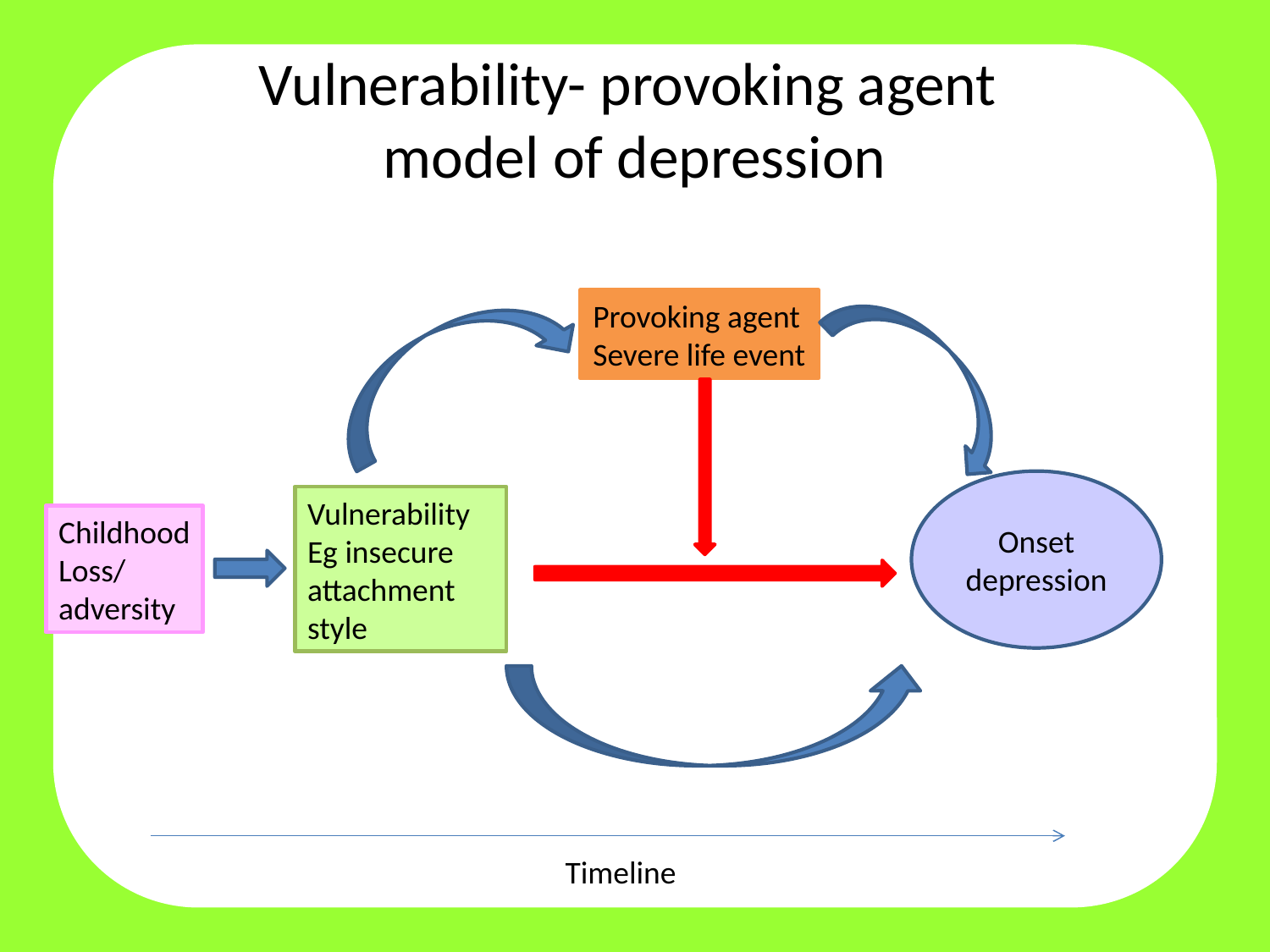

# Vulnerability- provoking agent model of depression
Provoking agent
Severe life event

Onset depression
Vulnerability
Eg insecure attachment
style
Childhood
Loss/
adversity

Timeline